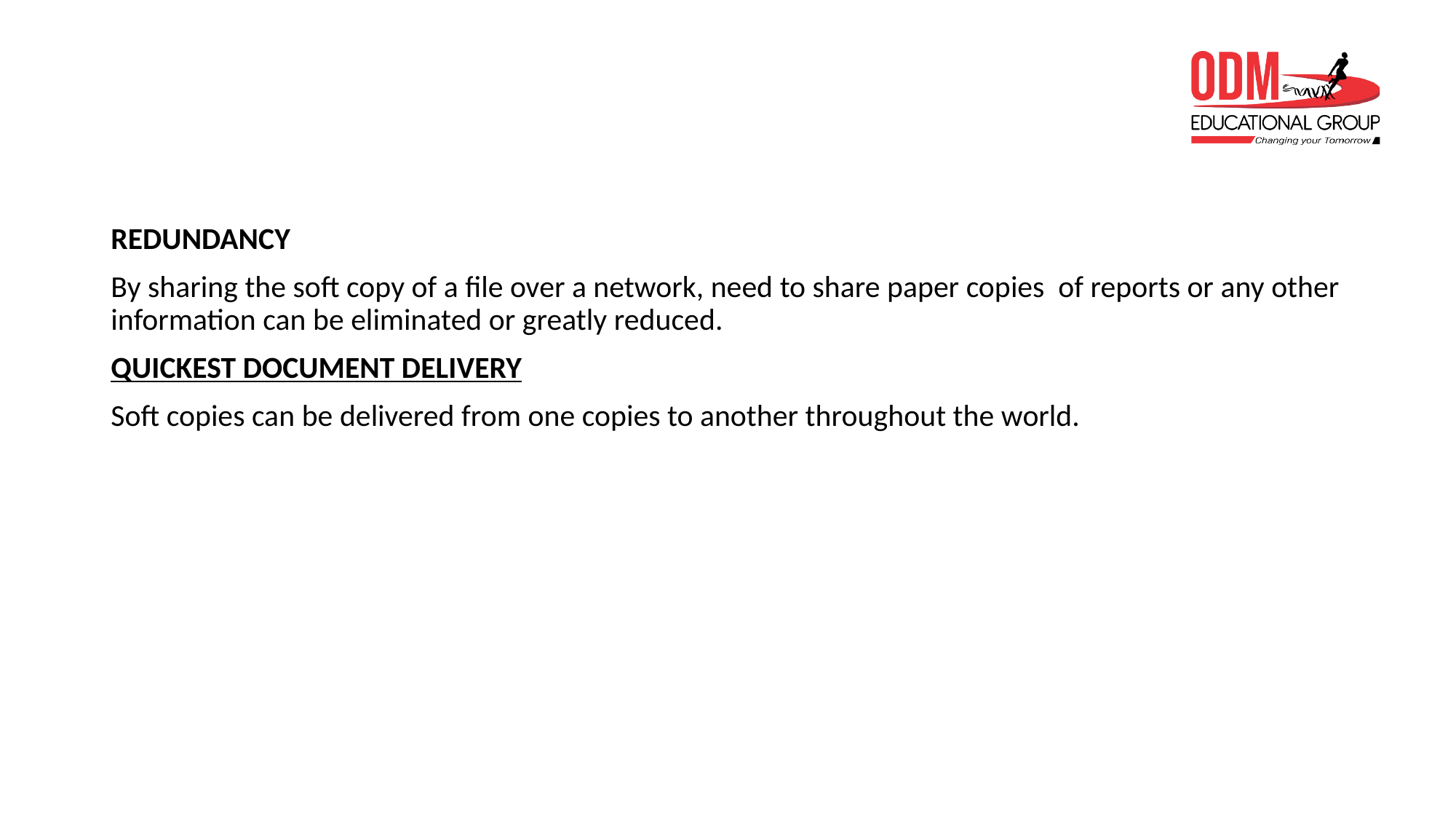

#

REDUNDANCY
By sharing the soft copy of a file over a network, need to share paper copies  of reports or any other information can be eliminated or greatly reduced.
QUICKEST DOCUMENT DELIVERY
Soft copies can be delivered from one copies to another throughout the world.